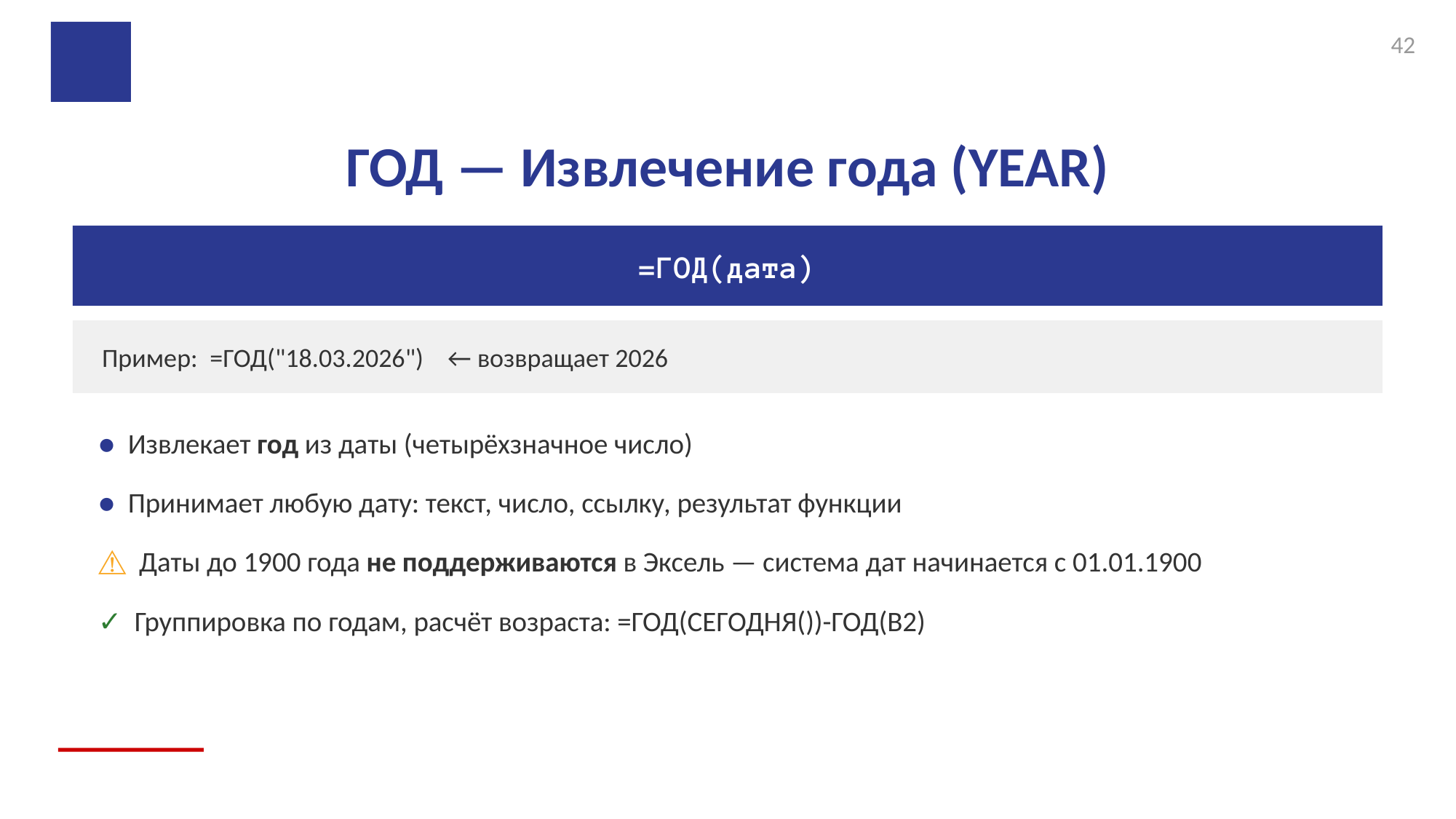

42

ГОД — Извлечение года (YEAR)

=ГОД(дата)

Пример:  =ГОД("18.03.2026")    ← возвращает 2026
●  Извлекает год из даты (четырёхзначное число)
●  Принимает любую дату: текст, число, ссылку, результат функции
⚠  Даты до 1900 года не поддерживаются в Эксель — система дат начинается с 01.01.1900
✓  Группировка по годам, расчёт возраста: =ГОД(СЕГОДНЯ())-ГОД(B2)